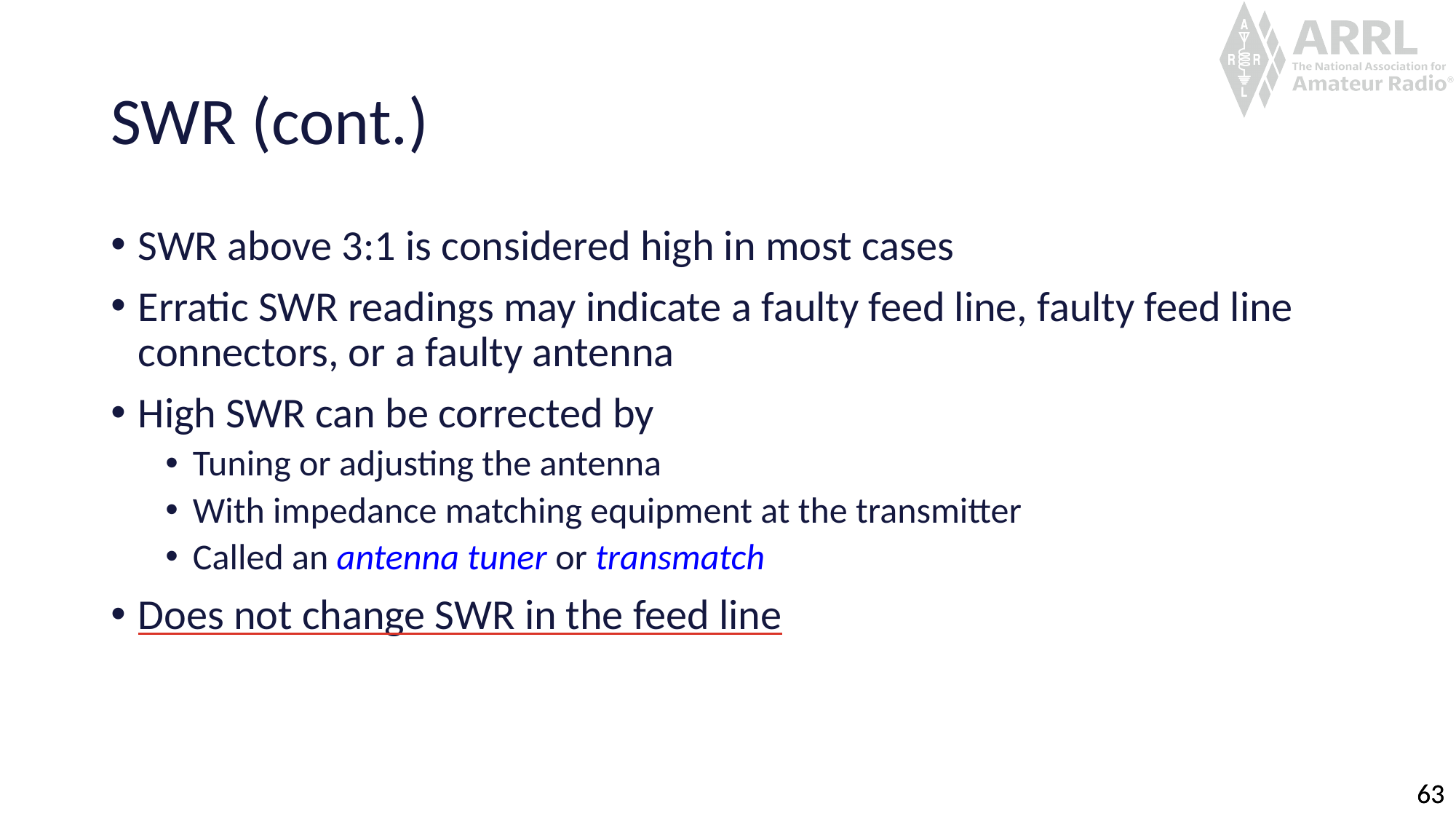

# SWR (cont.)
SWR above 3:1 is considered high in most cases
Erratic SWR readings may indicate a faulty feed line, faulty feed line connectors, or a faulty antenna
High SWR can be corrected by
Tuning or adjusting the antenna
With impedance matching equipment at the transmitter
Called an antenna tuner or transmatch
Does not change SWR in the feed line